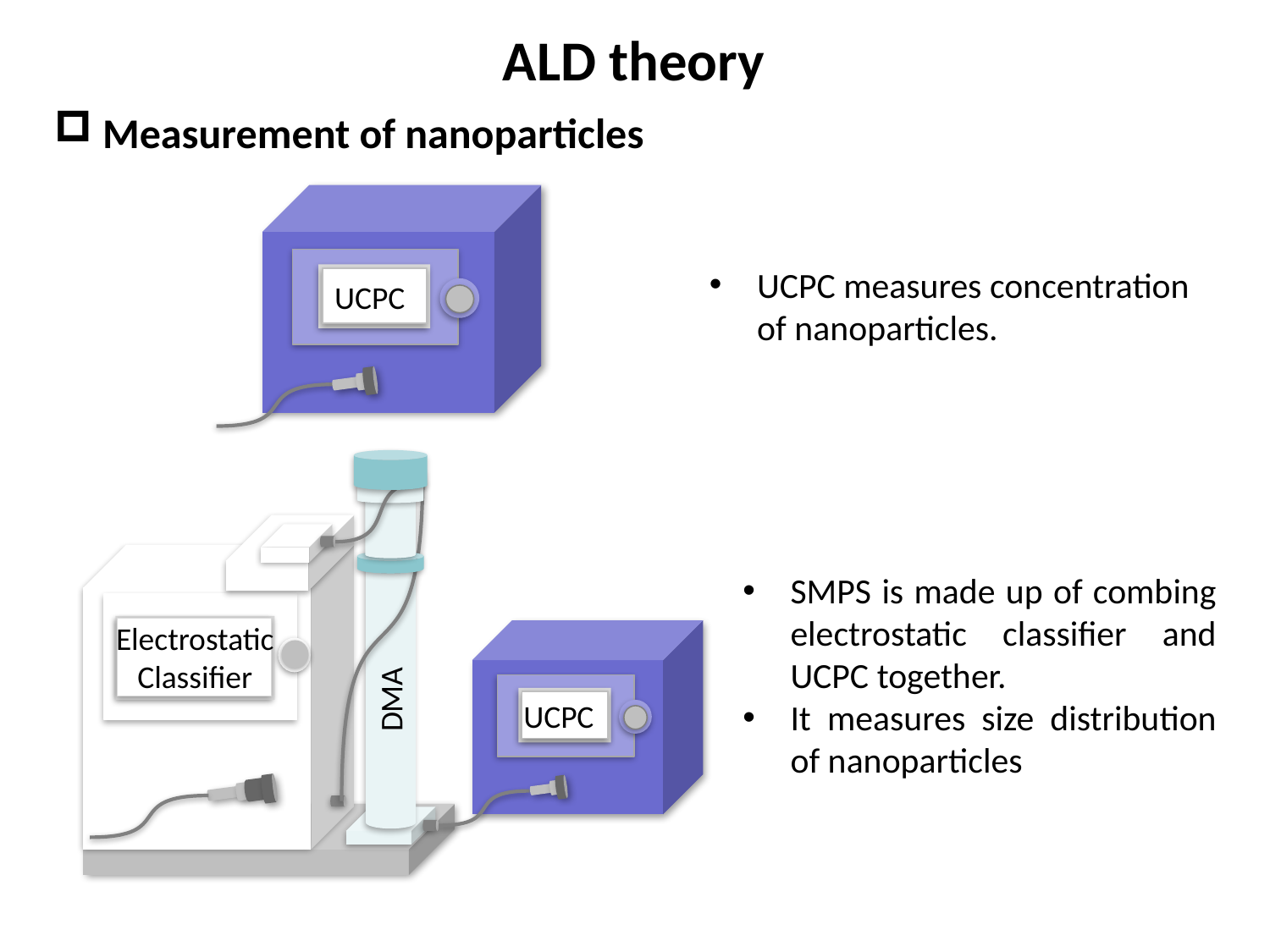

ALD theory
Measurement of nanoparticles

UCPC
UCPC measures concentration of nanoparticles.

UCPC

Electrostatic Classifier
DMA
SMPS is made up of combing electrostatic classifier and UCPC together.
It measures size distribution of nanoparticles